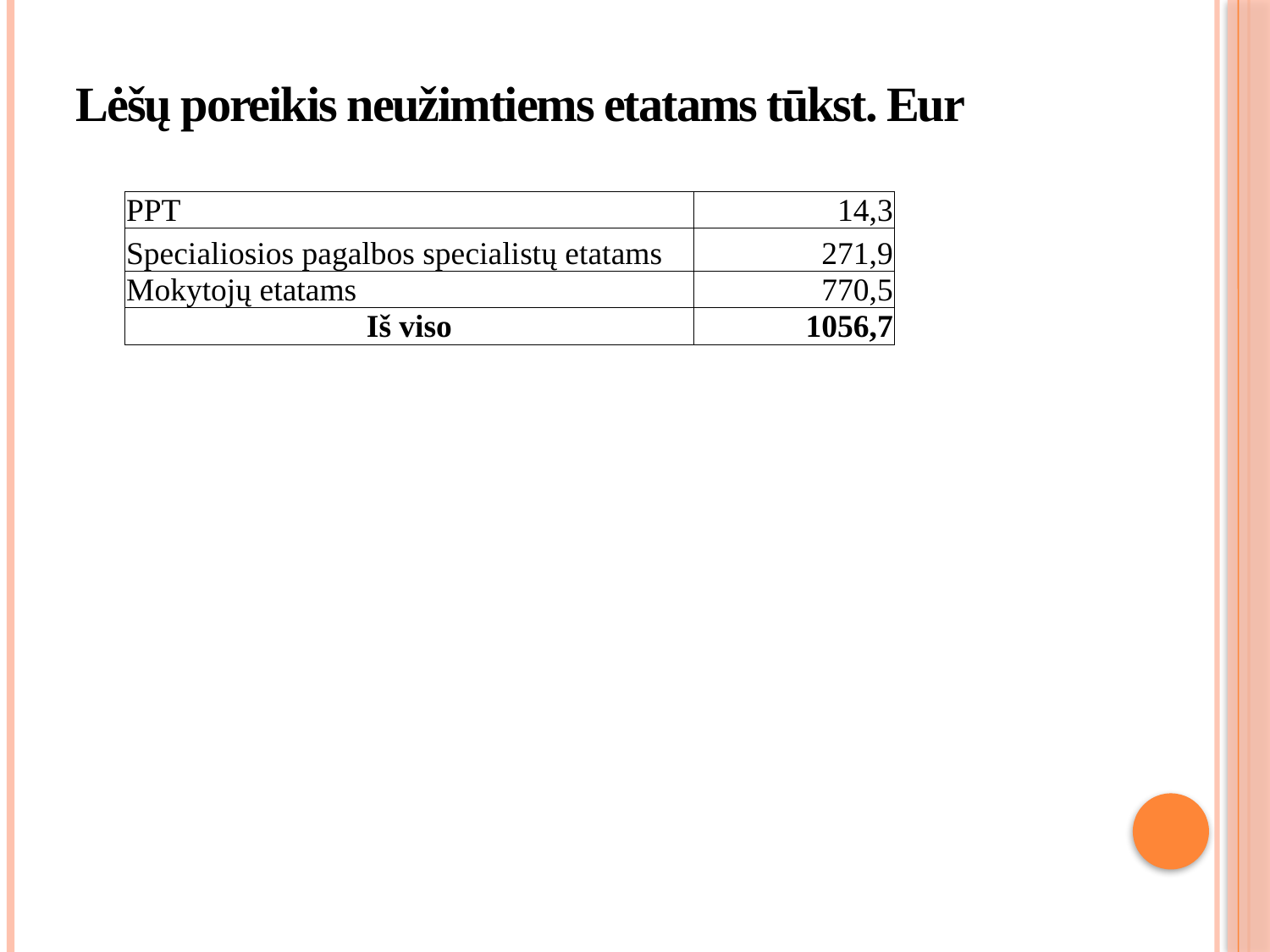

# Lėšų poreikis neužimtiems etatams tūkst. Eur
| PPT | 14,3 |
| --- | --- |
| Specialiosios pagalbos specialistų etatams | 271,9 |
| Mokytojų etatams | 770,5 |
| Iš viso | 1056,7 |